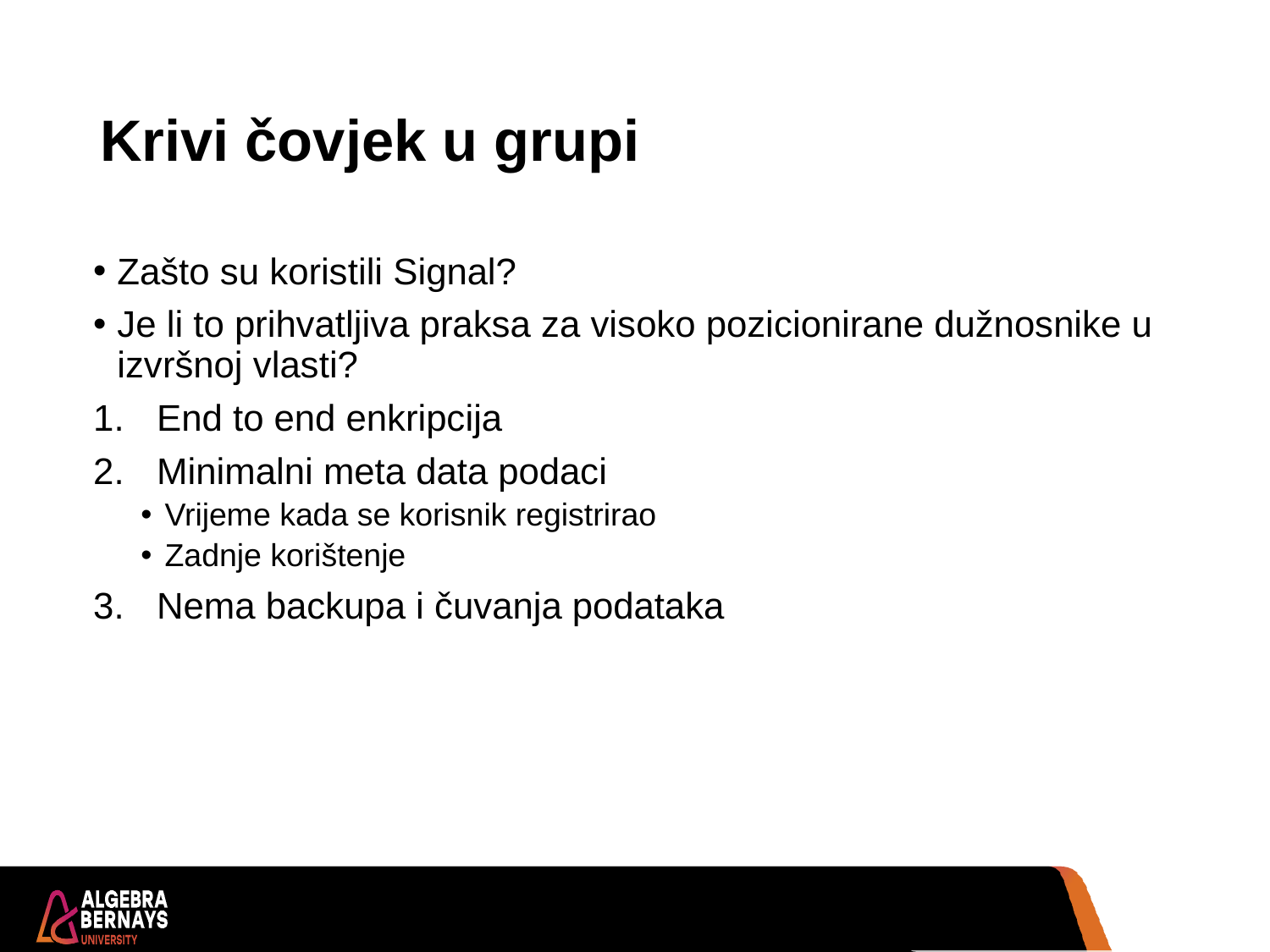

# Krivi čovjek u grupi
Zašto su koristili Signal?
Je li to prihvatljiva praksa za visoko pozicionirane dužnosnike u izvršnoj vlasti?
End to end enkripcija
Minimalni meta data podaci
Vrijeme kada se korisnik registrirao
Zadnje korištenje
Nema backupa i čuvanja podataka